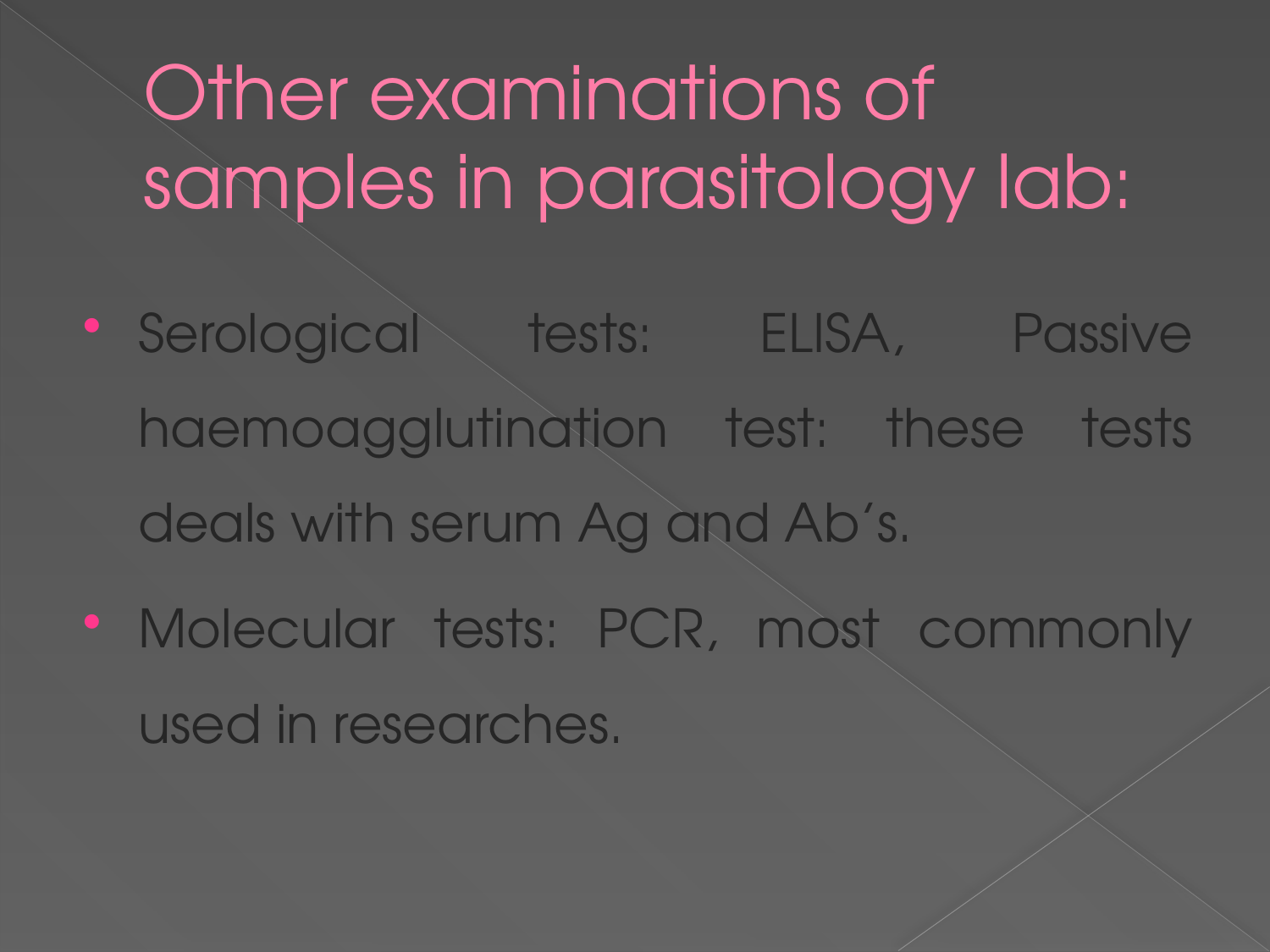

# Other examinations of samples in parasitology lab:
Serological tests: ELISA, Passive haemoagglutination test: these tests deals with serum Ag and Ab’s.
Molecular tests: PCR, most commonly used in researches.